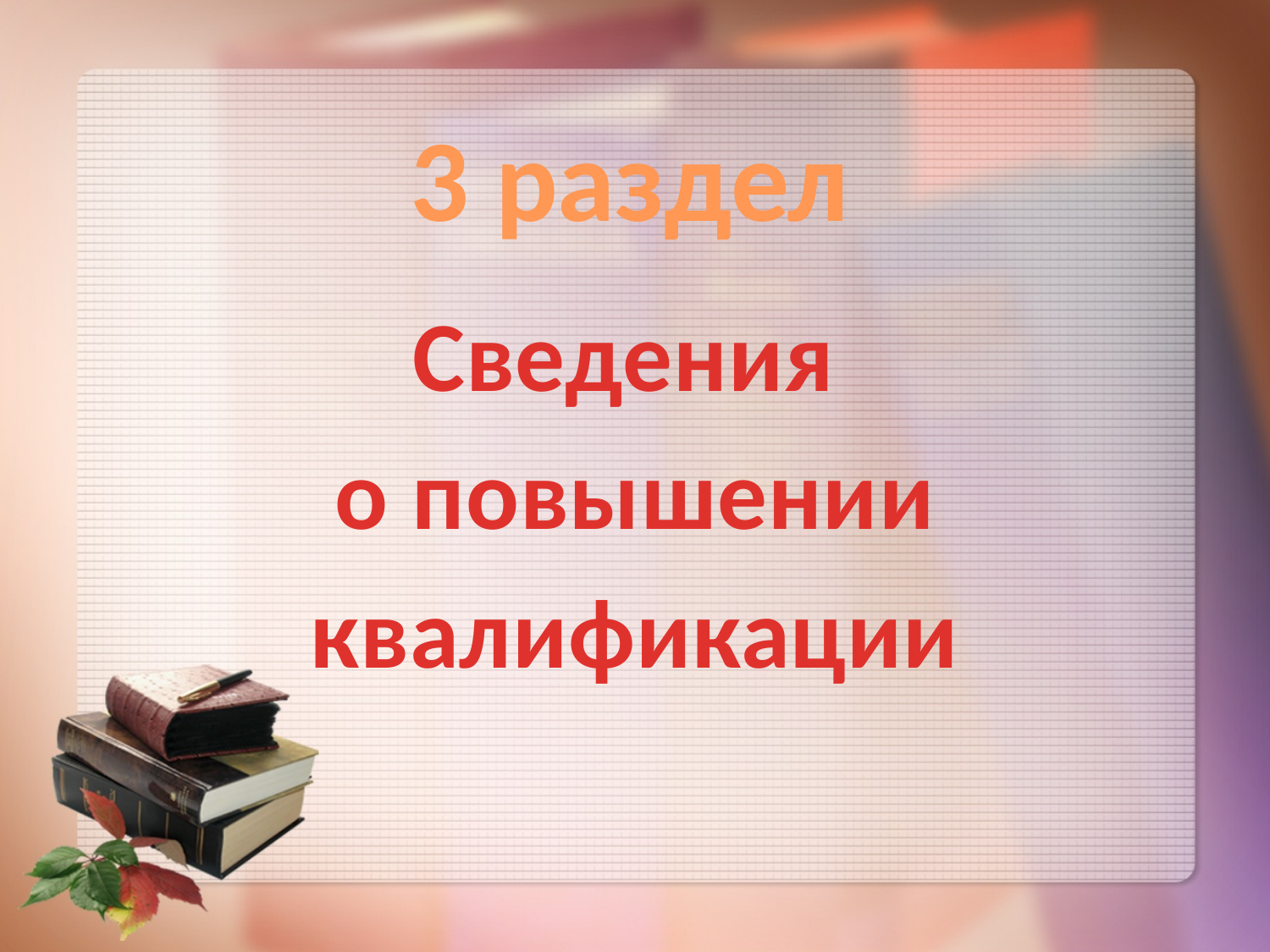

# 3 раздел
Сведения
о повышении
квалификации